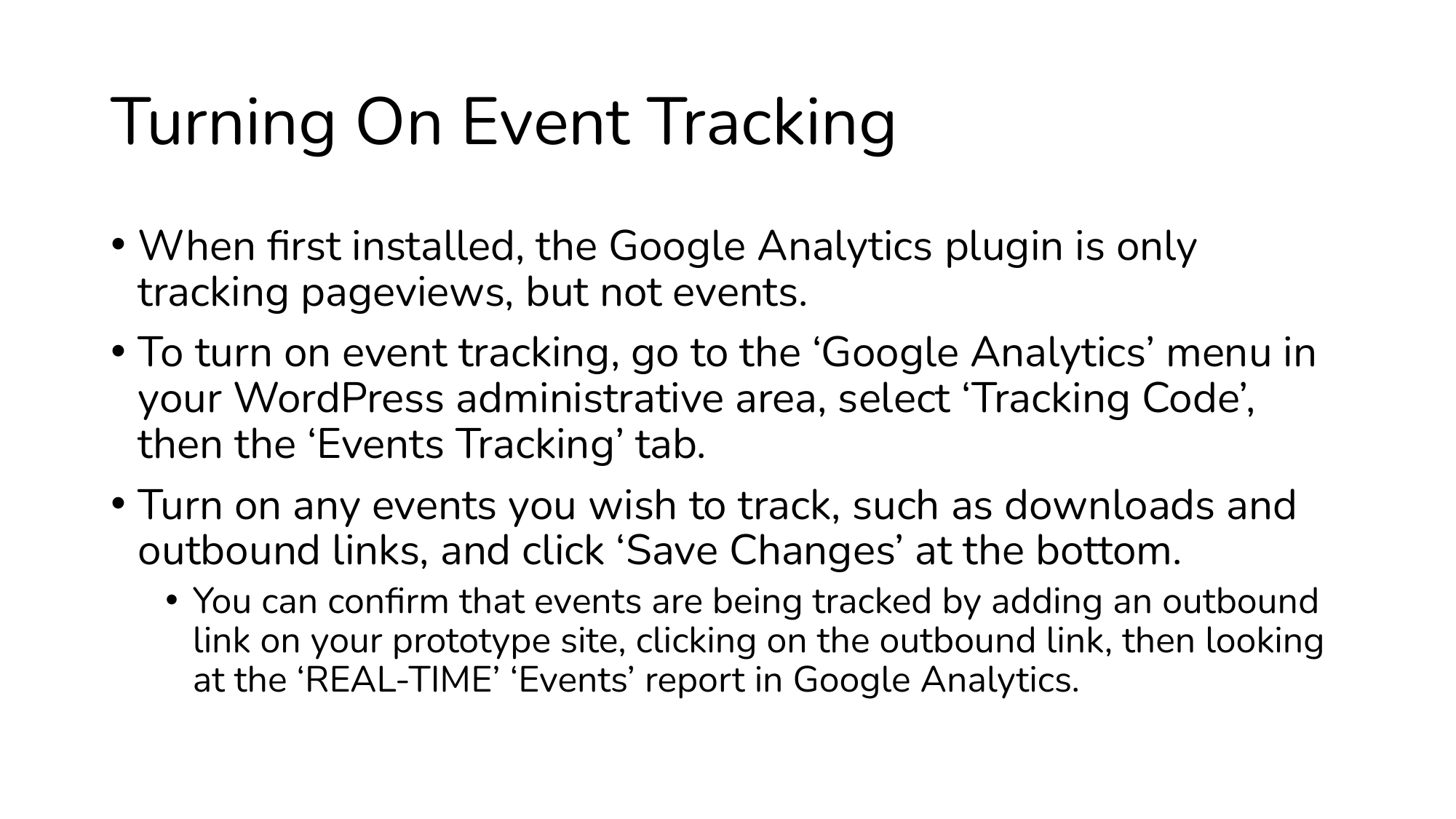

# Turning On Event Tracking
When first installed, the Google Analytics plugin is only tracking pageviews, but not events.
To turn on event tracking, go to the ‘Google Analytics’ menu in your WordPress administrative area, select ‘Tracking Code’, then the ‘Events Tracking’ tab.
Turn on any events you wish to track, such as downloads and outbound links, and click ‘Save Changes’ at the bottom.
You can confirm that events are being tracked by adding an outbound link on your prototype site, clicking on the outbound link, then looking at the ‘REAL-TIME’ ‘Events’ report in Google Analytics.